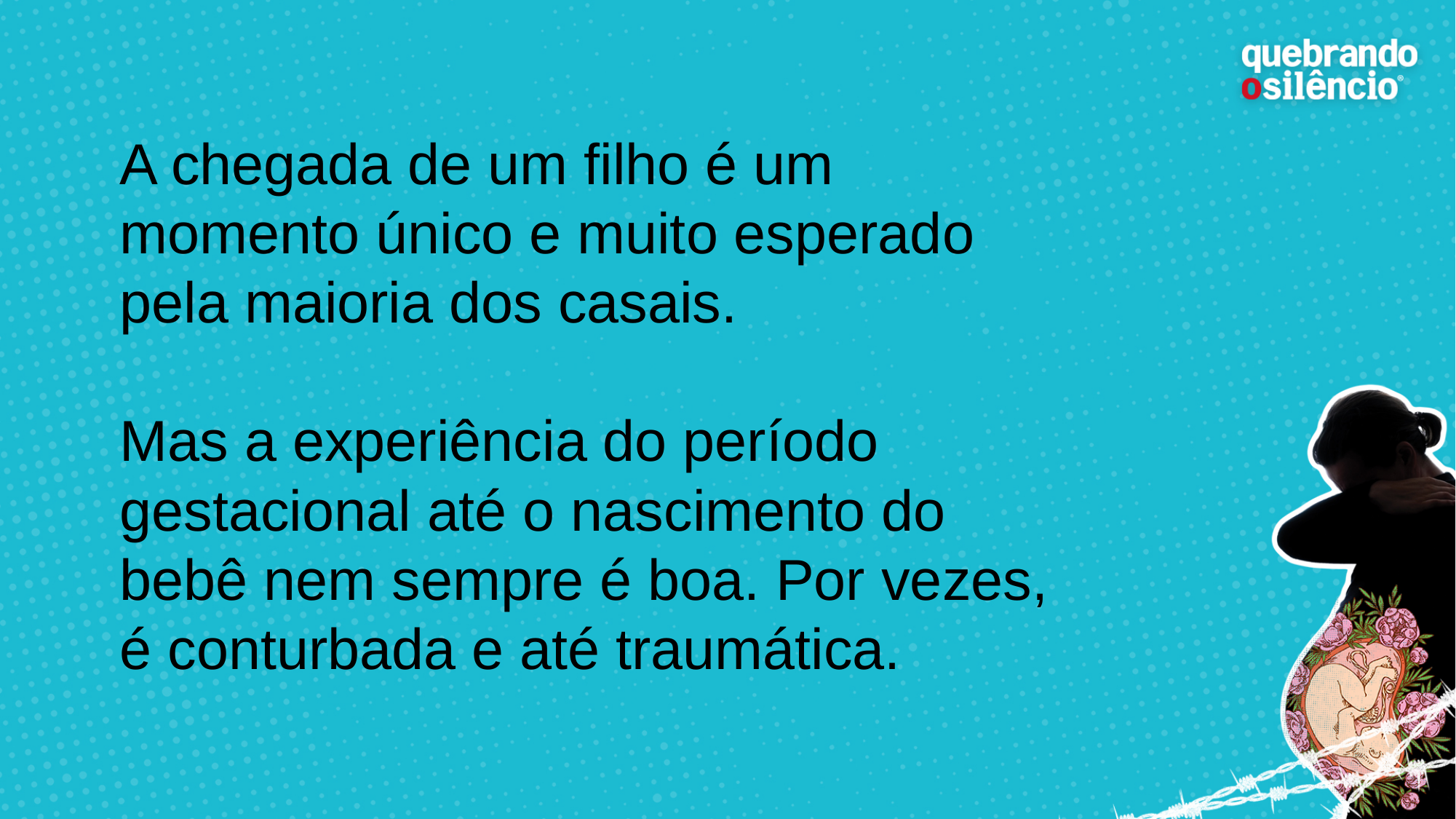

# A chegada de um filho é um momento único e muito esperado pela maioria dos casais. Mas a experiência do período gestacional até o nascimento do bebê nem sempre é boa. Por vezes, é conturbada e até traumática.